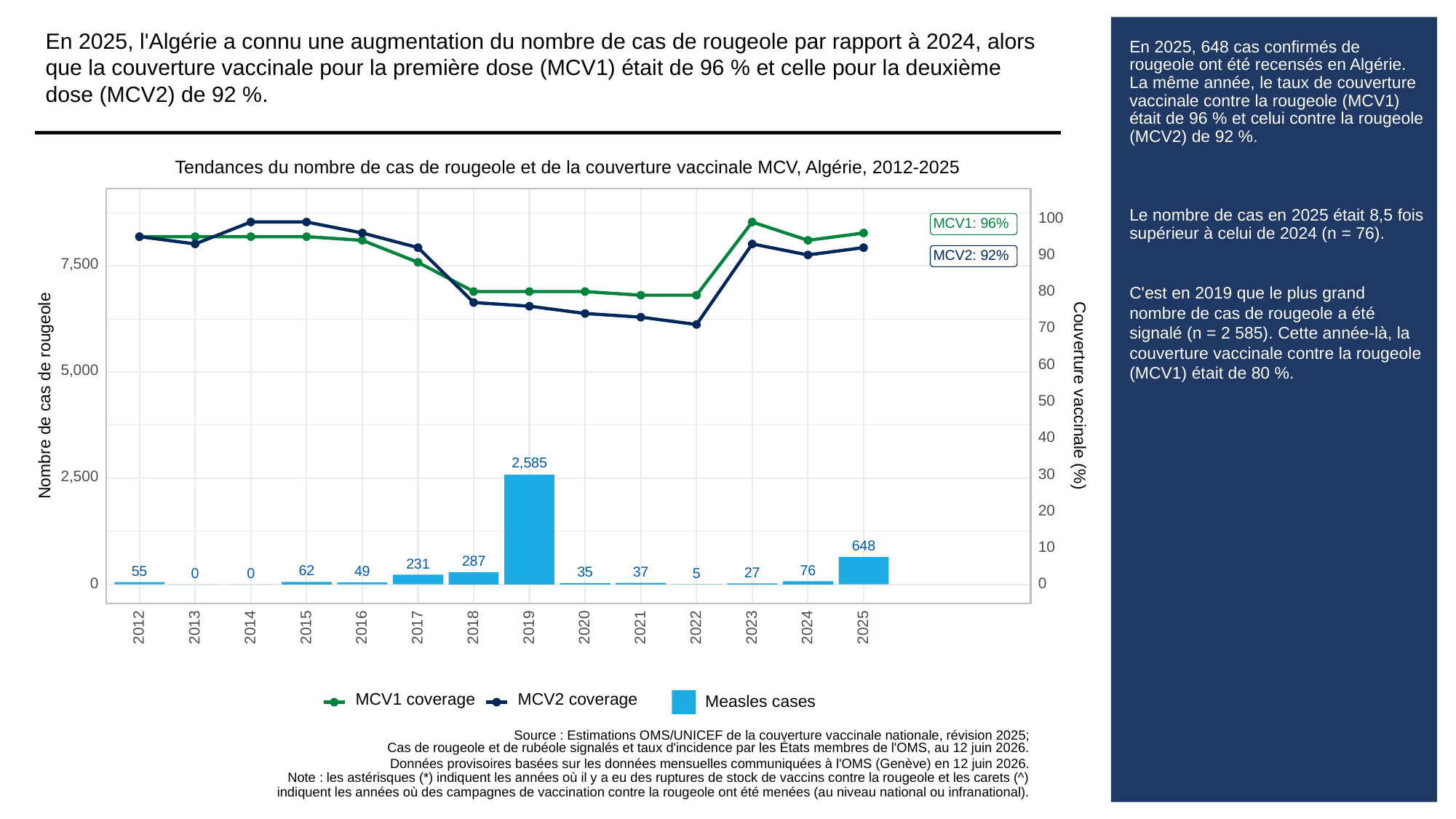

En 2025, l'Algérie a connu une augmentation du nombre de cas de rougeole par rapport à 2024, alors que la couverture vaccinale pour la première dose (MCV1) était de 96 % et celle pour la deuxième dose (MCV2) de 92 %.
# En 2025, 648 cas confirmés de rougeole ont été recensés en Algérie. La même année, le taux de couverture vaccinale contre la rougeole (MCV1) était de 96 % et celui contre la rougeole (MCV2) de 92 %.

Le nombre de cas en 2025 était 8,5 fois supérieur à celui de 2024 (n = 76).

C'est en 2019 que le plus grand nombre de cas de rougeole a été signalé (n = 2 585). Cette année-là, la couverture vaccinale contre la rougeole (MCV1) était de 80 %.

Tendances du nombre de cas de rougeole et de la couverture vaccinale MCV, Algérie, 2012-2025

100

MCV1: 96%

90
MCV2: 92%

7,500

80

70
60
5,000

Couverture vaccinale (%)
Nombre de cas de rougeole
50

40
2,585
30
2,500

20

648
10
287

231
76
62
55
49
37
35
27
5
0
0

0
0

2013
2023
2012
2014
2015
2016
2017
2018
2019
2020
2021
2022
2024
2025

MCV1 coverage
MCV2 coverage
Measles cases

Source : Estimations OMS/UNICEF de la couverture vaccinale nationale, révision 2025;
Cas de rougeole et de rubéole signalés et taux d'incidence par les États membres de l'OMS, au 12 juin 2026.
Données provisoires basées sur les données mensuelles communiquées à l'OMS (Genève) en 12 juin 2026.
Note : les astérisques (*) indiquent les années où il y a eu des ruptures de stock de vaccins contre la rougeole et les carets (^)
indiquent les années où des campagnes de vaccination contre la rougeole ont été menées (au niveau national ou infranational).